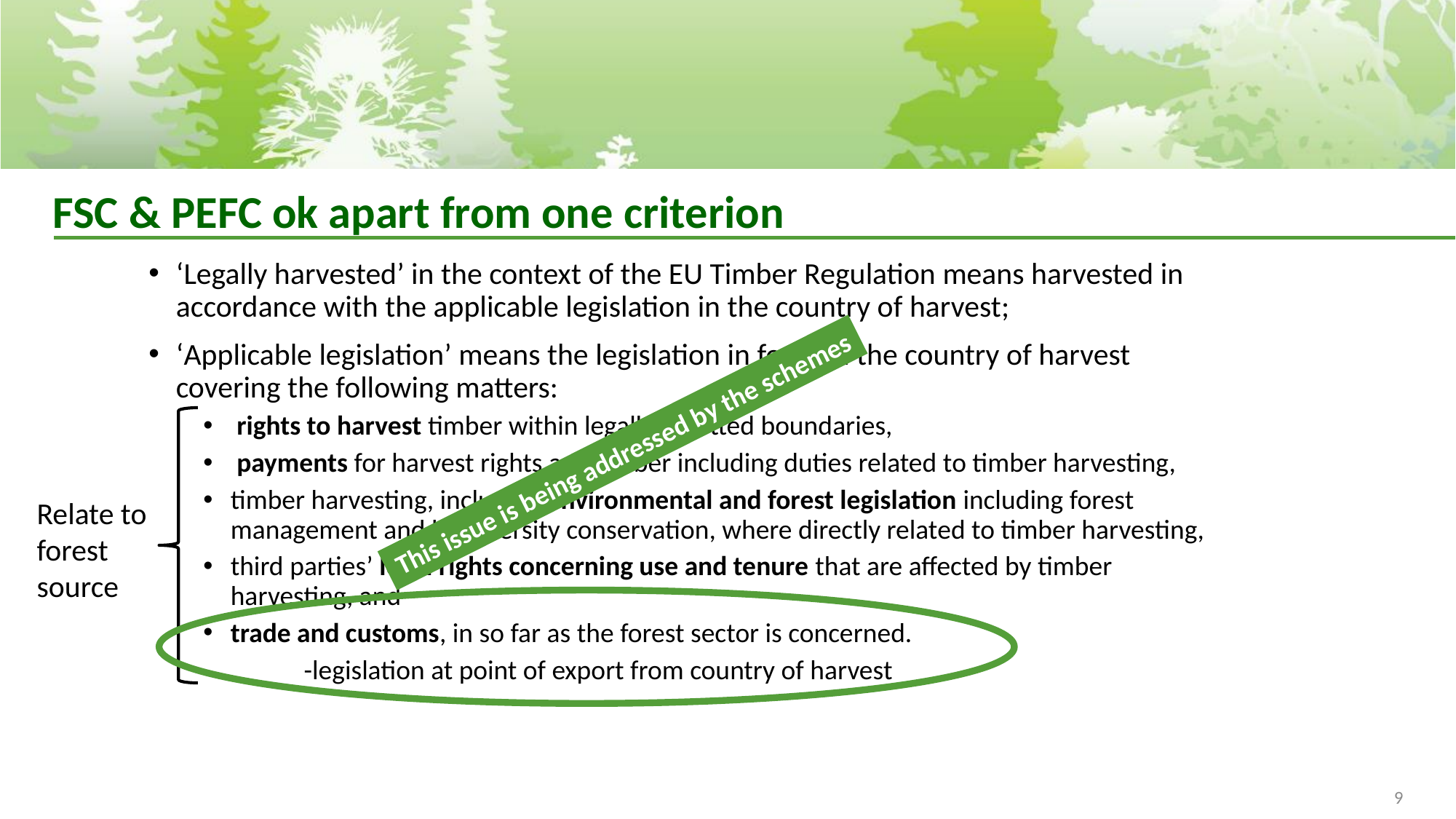

# FSC & PEFC ok apart from one criterion
‘Legally harvested’ in the context of the EU Timber Regulation means harvested in accordance with the applicable legislation in the country of harvest;
‘Applicable legislation’ means the legislation in force in the country of harvest covering the following matters:
 rights to harvest timber within legally gazetted boundaries,
 payments for harvest rights and timber including duties related to timber harvesting,
timber harvesting, including environmental and forest legislation including forest management and biodiversity conservation, where directly related to timber harvesting,
third parties’ legal rights concerning use and tenure that are affected by timber harvesting, and
trade and customs, in so far as the forest sector is concerned.
	-legislation at point of export from country of harvest

This issue is being addressed by the schemes
Relate to forest source

9